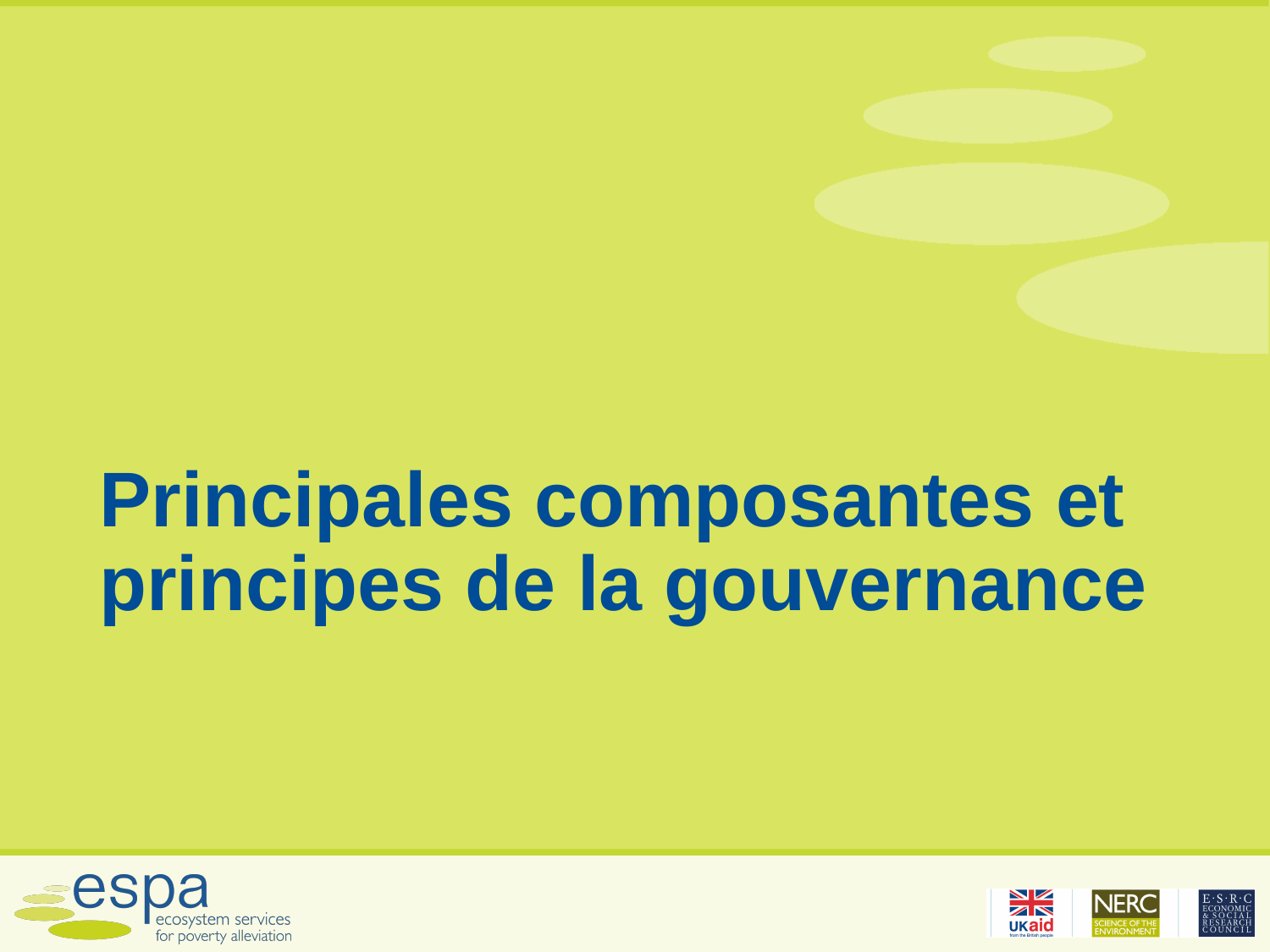

# Principales composantes et principes de la gouvernance